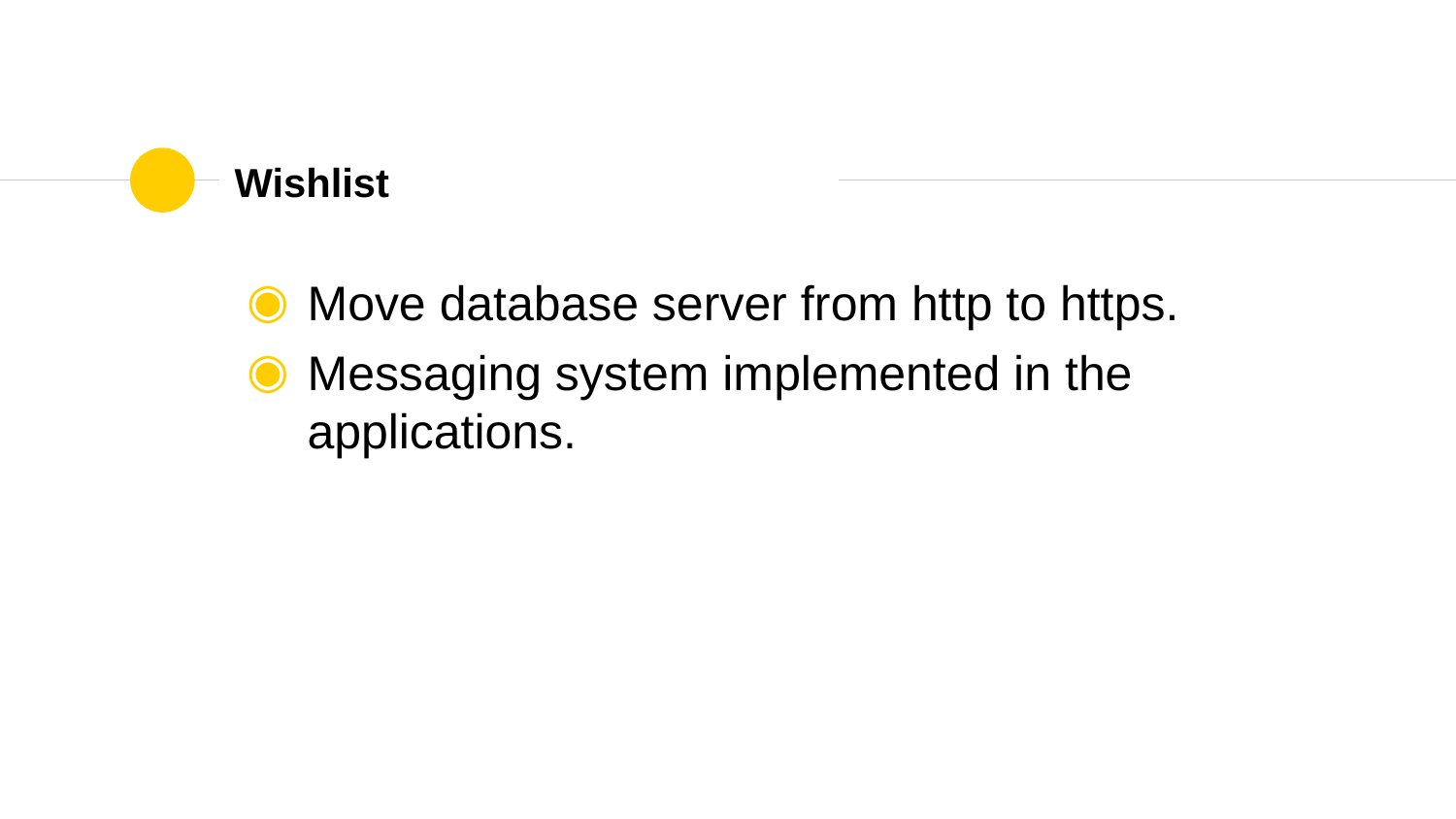

# Wishlist
Move database server from http to https.
Messaging system implemented in the applications.